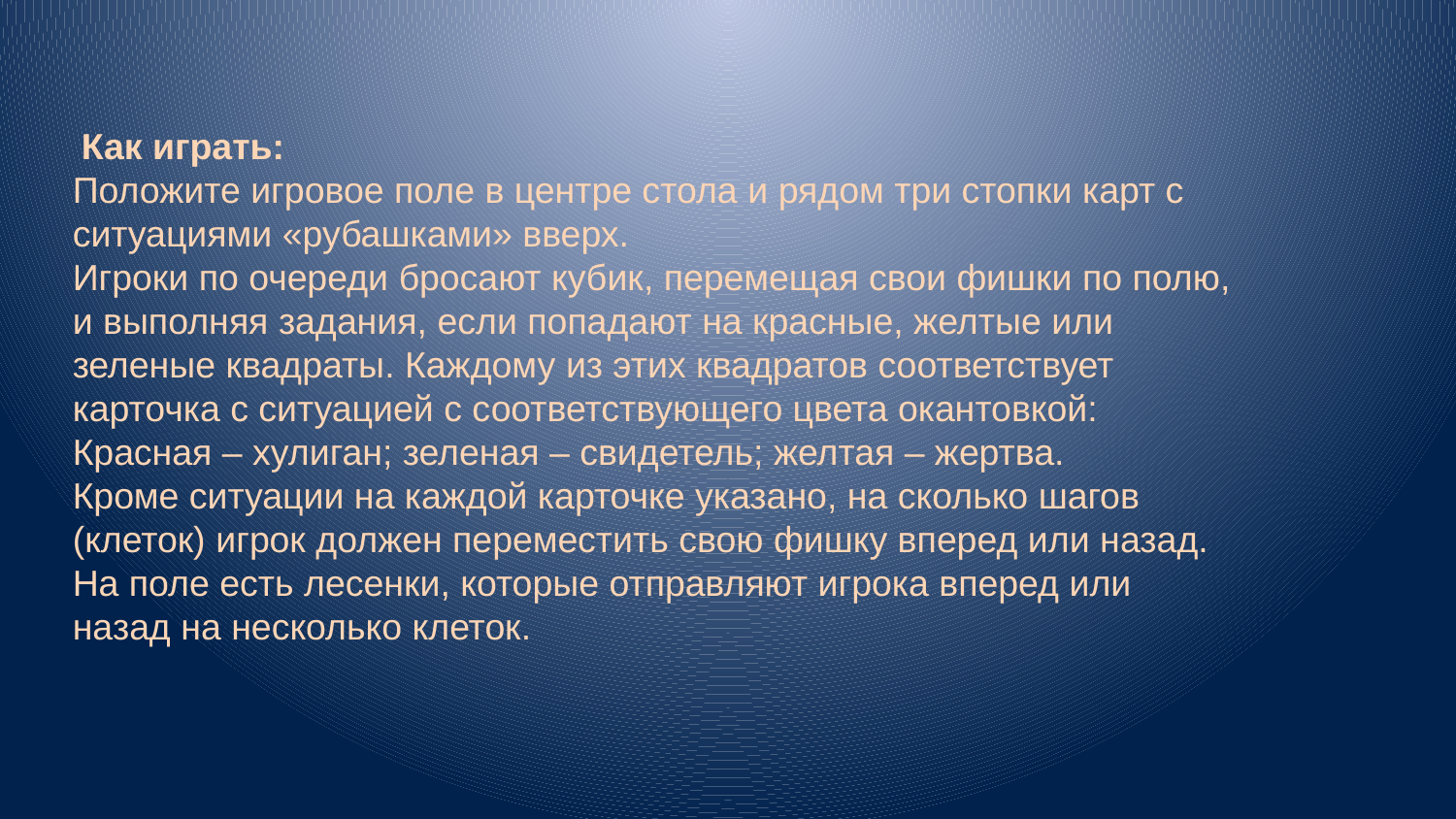

Как играть:
Положите игровое поле в центре стола и рядом три стопки карт с ситуациями «рубашками» вверх.
Игроки по очереди бросают кубик, перемещая свои фишки по полю, и выполняя задания, если попадают на красные, желтые или зеленые квадраты. Каждому из этих квадратов соответствует карточка с ситуацией с соответствующего цвета окантовкой:
Красная – хулиган; зеленая – свидетель; желтая – жертва.
Кроме ситуации на каждой карточке указано, на сколько шагов (клеток) игрок должен переместить свою фишку вперед или назад.
На поле есть лесенки, которые отправляют игрока вперед или назад на несколько клеток.